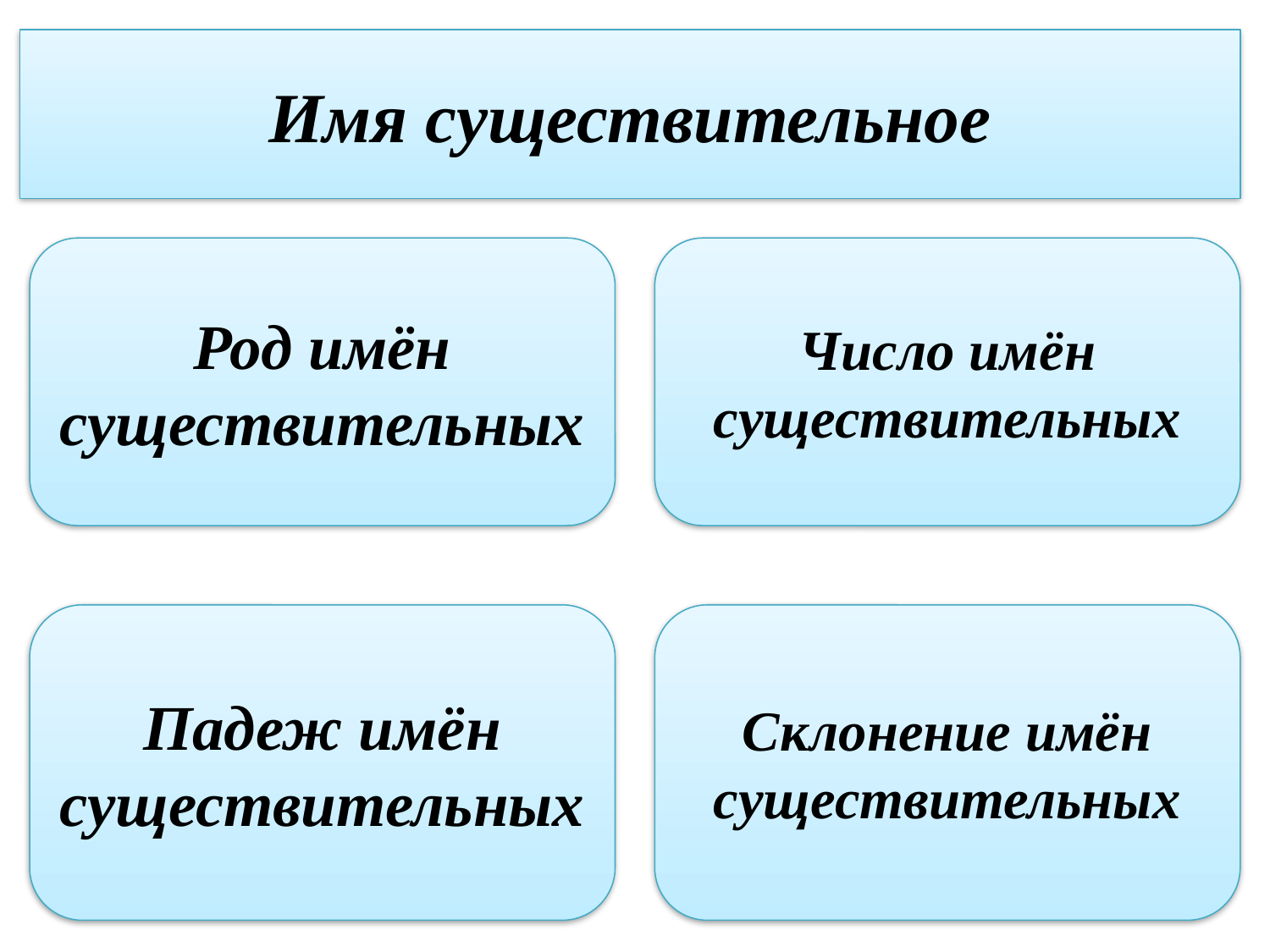

# Имя существительное

Род имён существительных
Число имён существительных
Падеж имён существительных
Склонение имён существительных